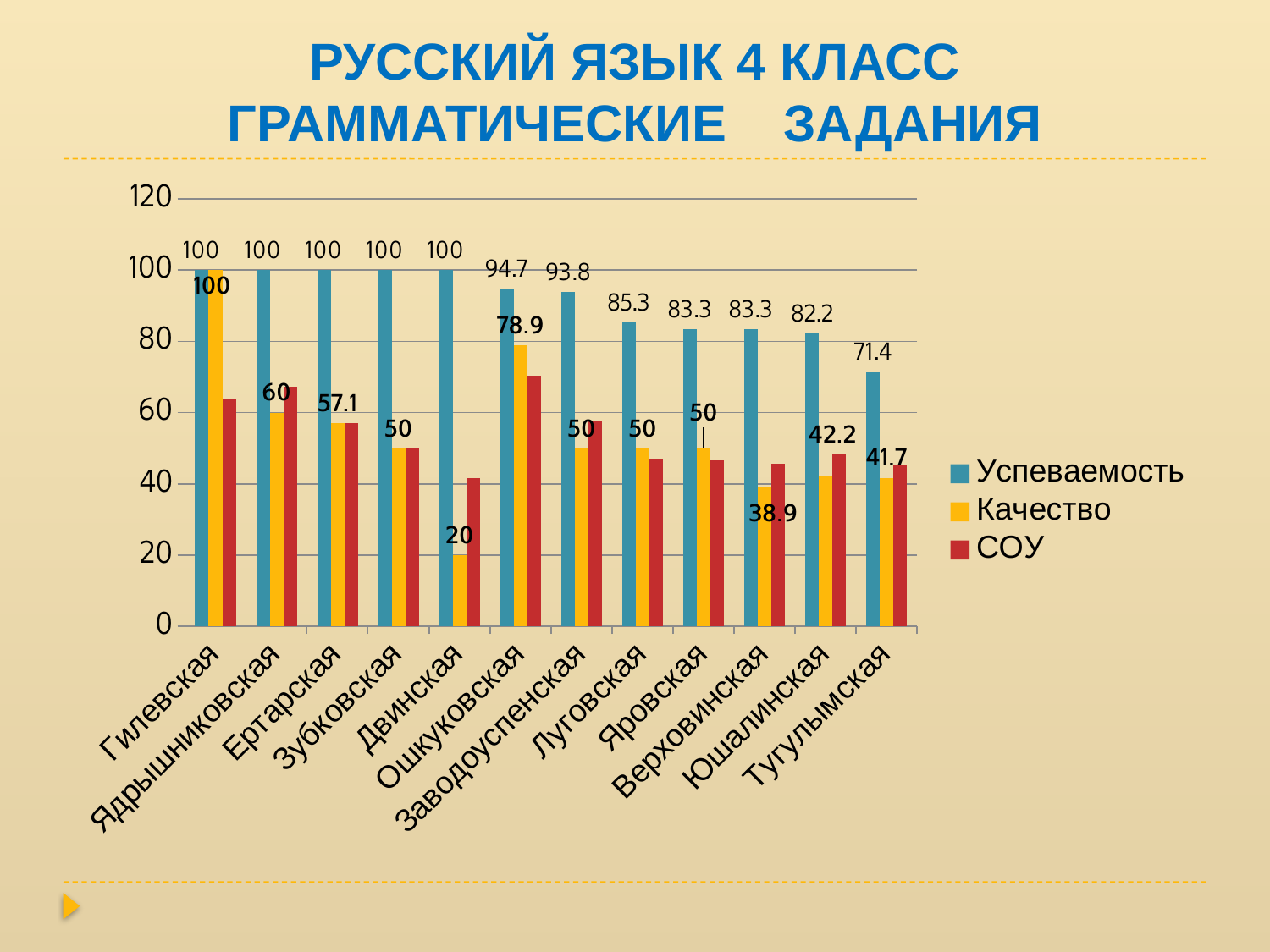

# РУССКИЙ ЯЗЫК 4 КЛАСС ГРАММАТИЧЕСКИЕ    ЗАДАНИЯ

### Chart

| Category | Успеваемость | Качество | СОУ |
|---|---|---|---|
| Гилевская | 100.0 | 100.0 | 64.0 |
| Ядрышниковская | 100.0 | 60.0 | 67.2 |
| Ертарская | 100.0 | 57.1 | 57.1 |
| Зубковская | 100.0 | 50.0 | 50.0 |
| Двинская | 100.0 | 20.0 | 41.6 |
| Ошкуковская | 94.7 | 78.9 | 70.3 |
| Заводоуспенская | 93.8 | 50.0 | 57.8 |
| Луговская | 85.3 | 50.0 | 47.1 |
| Яровская | 83.3 | 50.0 | 46.7 |
| Верховинская | 83.3 | 38.9 | 45.6 |
| Юшалинская | 82.2 | 42.2 | 48.3 |
| Тугулымская | 71.4 | 41.7 | 45.4 |